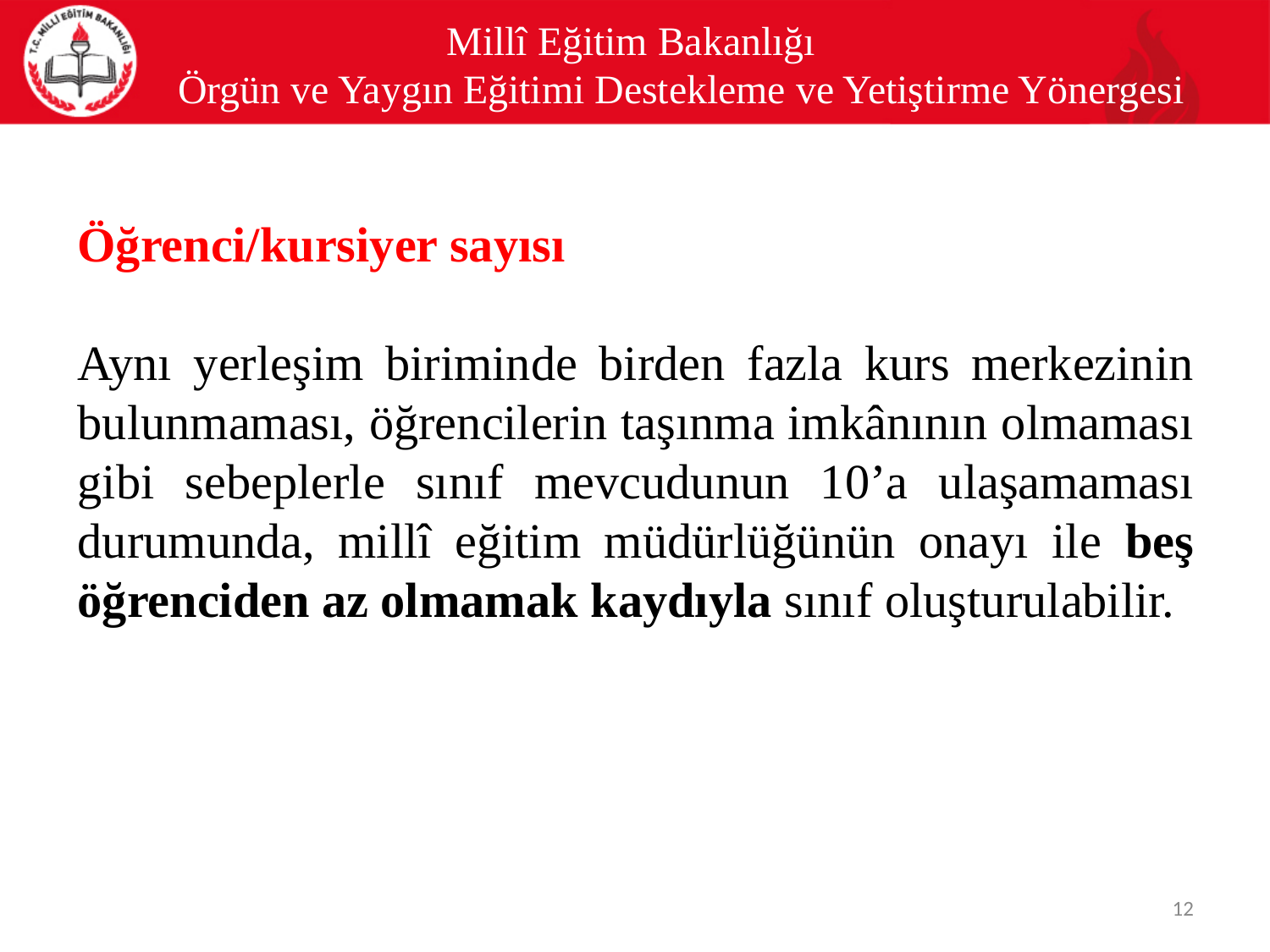

# Millî Eğitim Bakanlığı Örgün ve Yaygın Eğitimi Destekleme ve Yetiştirme Yönergesi

Öğrenci/kursiyer sayısı

Aynı yerleşim biriminde birden fazla kurs merkezinin bulunmaması, öğrencilerin taşınma imkânının olmaması gibi sebeplerle sınıf mevcudunun 10’a ulaşamaması durumunda, millî eğitim müdürlüğünün onayı ile beş öğrenciden az olmamak kaydıyla sınıf oluşturulabilir.
12